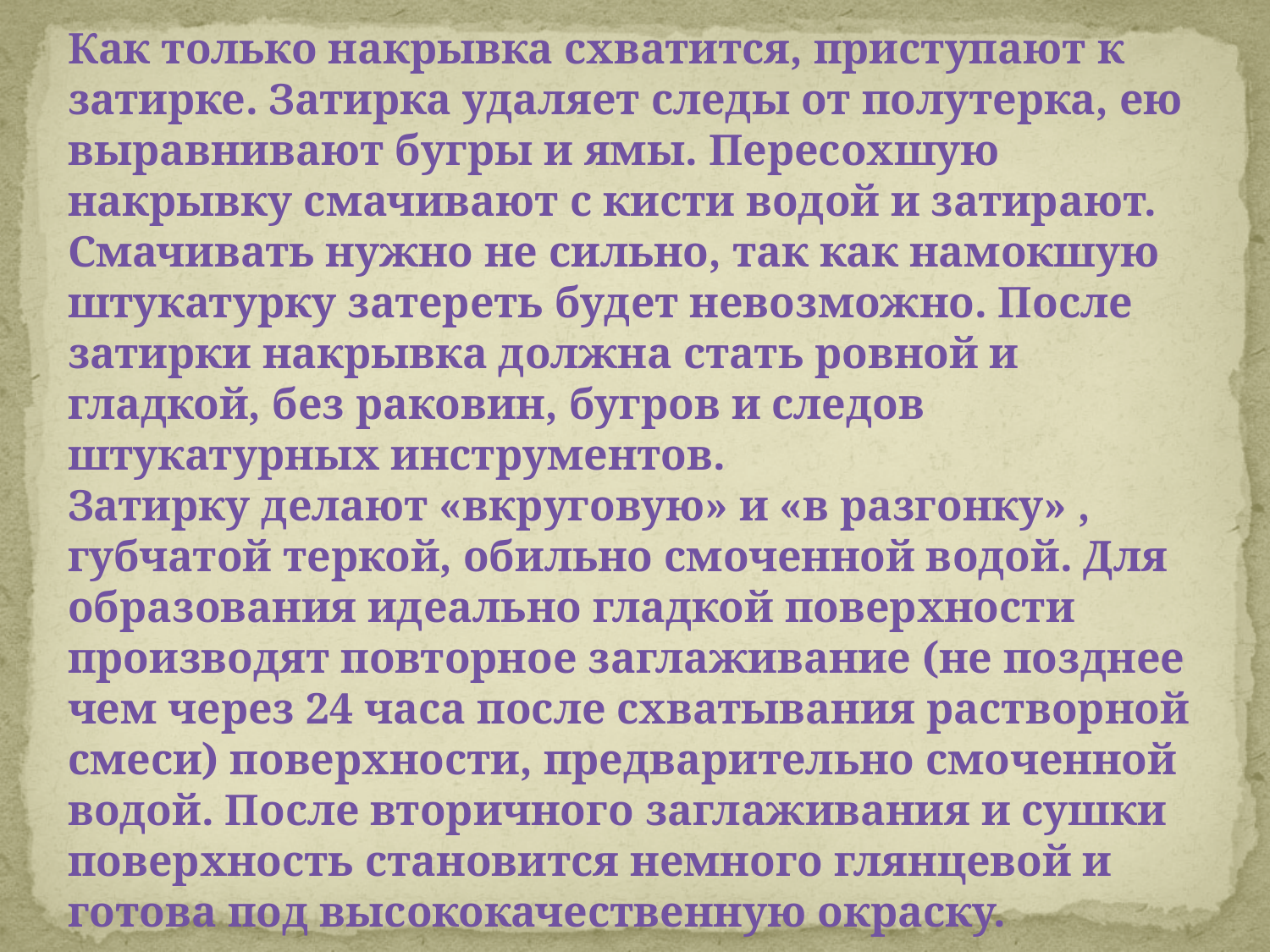

Как только накрывка схватится, приступают к затирке. Затирка удаляет следы от полутерка, ею выравнивают бугры и ямы. Пересохшую накрывку смачивают с кисти водой и затирают. Смачивать нужно не сильно, так как намокшую штукатурку затереть будет невозможно. После затирки накрывка должна стать ровной и гладкой, без раковин, бугров и следов штукатурных инструментов.
Затирку делают «вкруговую» и «в разгонку» , губчатой теркой, обильно смоченной водой. Для образования идеально гладкой поверхности производят повторное заглаживание (не позднее чем через 24 часа после схватывания растворной смеси) поверхности, предварительно смоченной водой. После вторичного заглаживания и сушки поверхность становится немного глянцевой и готова под высококачественную окраску.